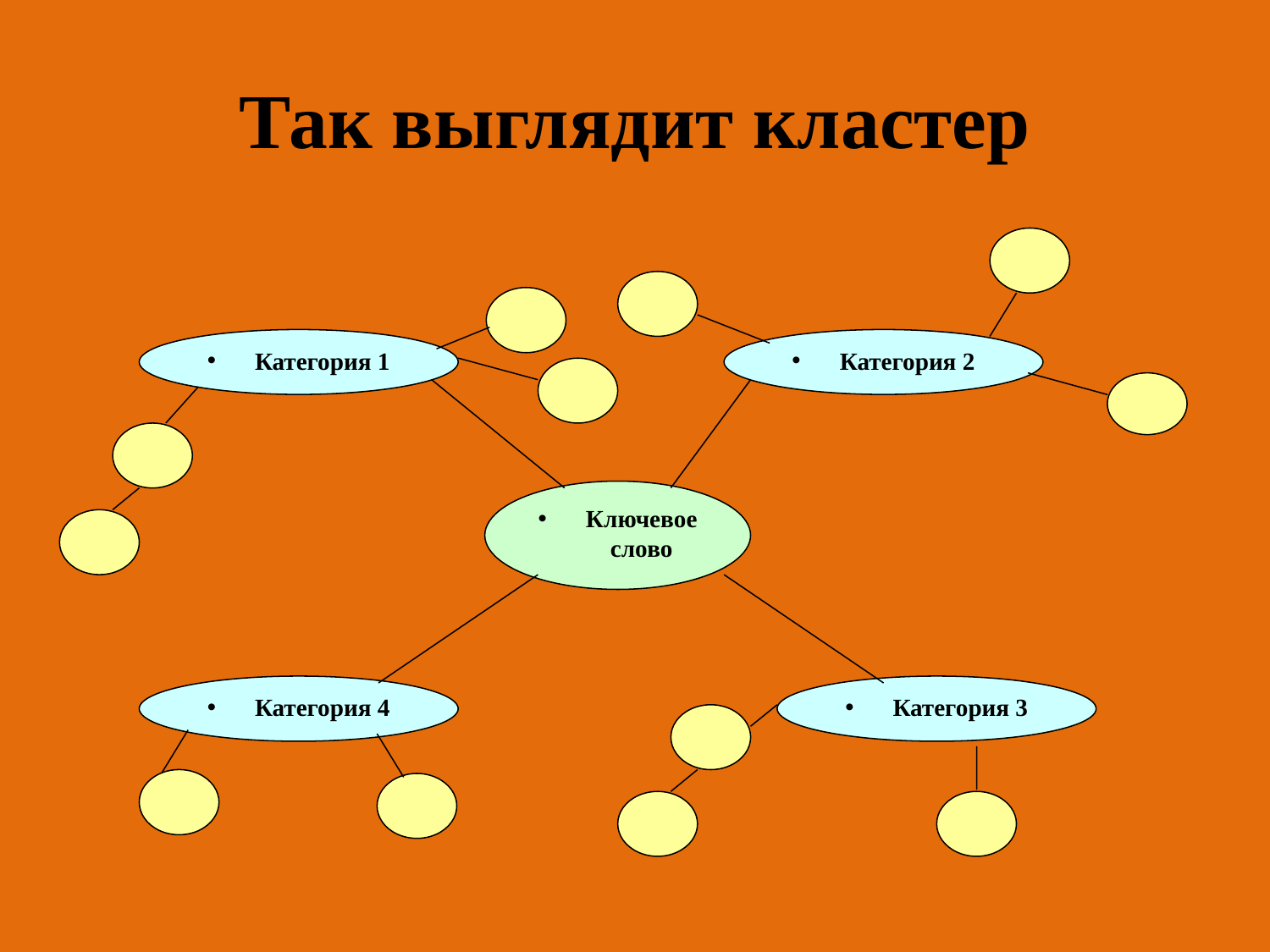

# Так выглядит кластер

Категория 1
Категория 2

Ключевое слово

Категория 4
Категория 3